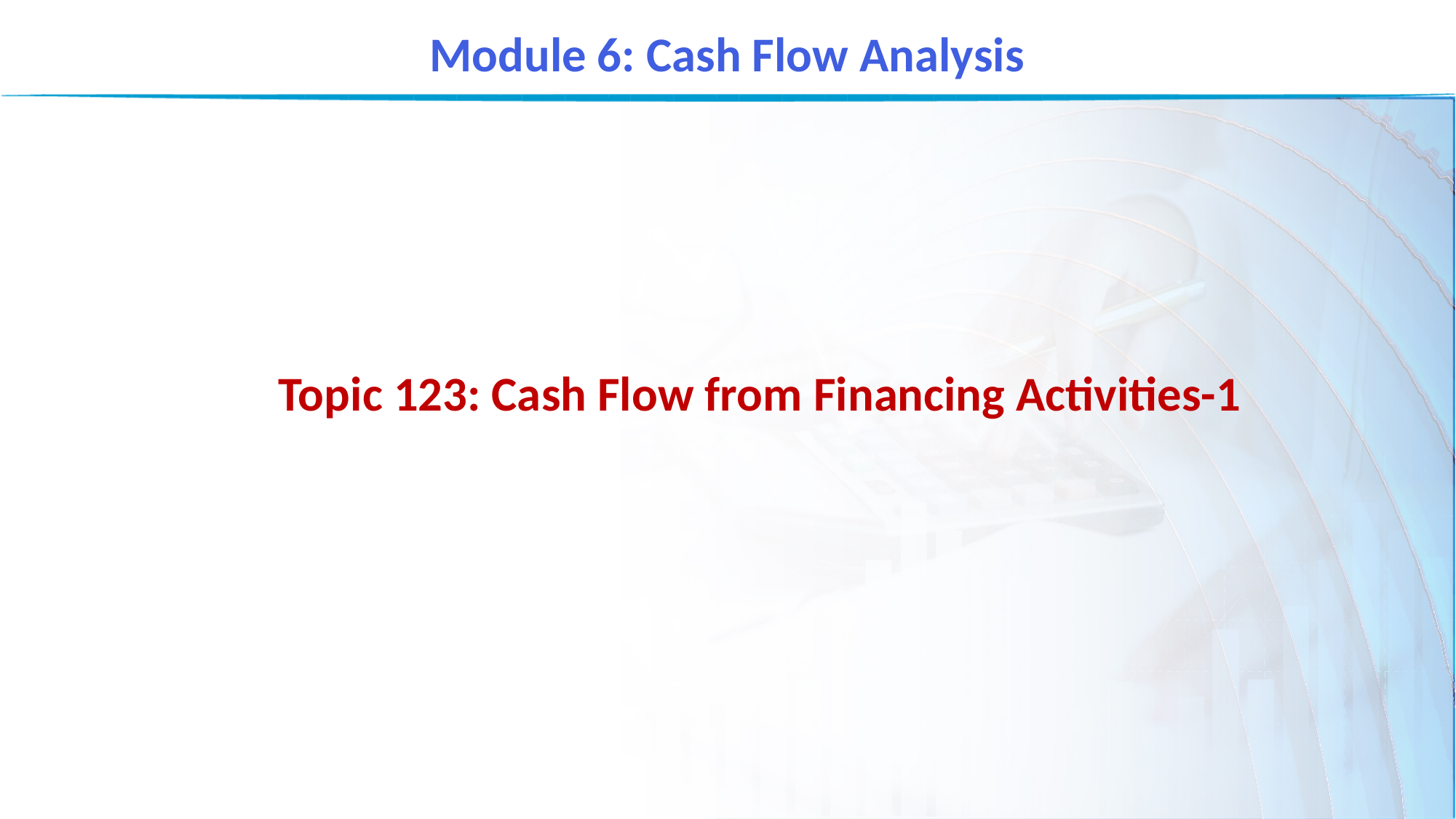

Module 6: Cash Flow Analysis
Topic 123: Cash Flow from Financing Activities-1